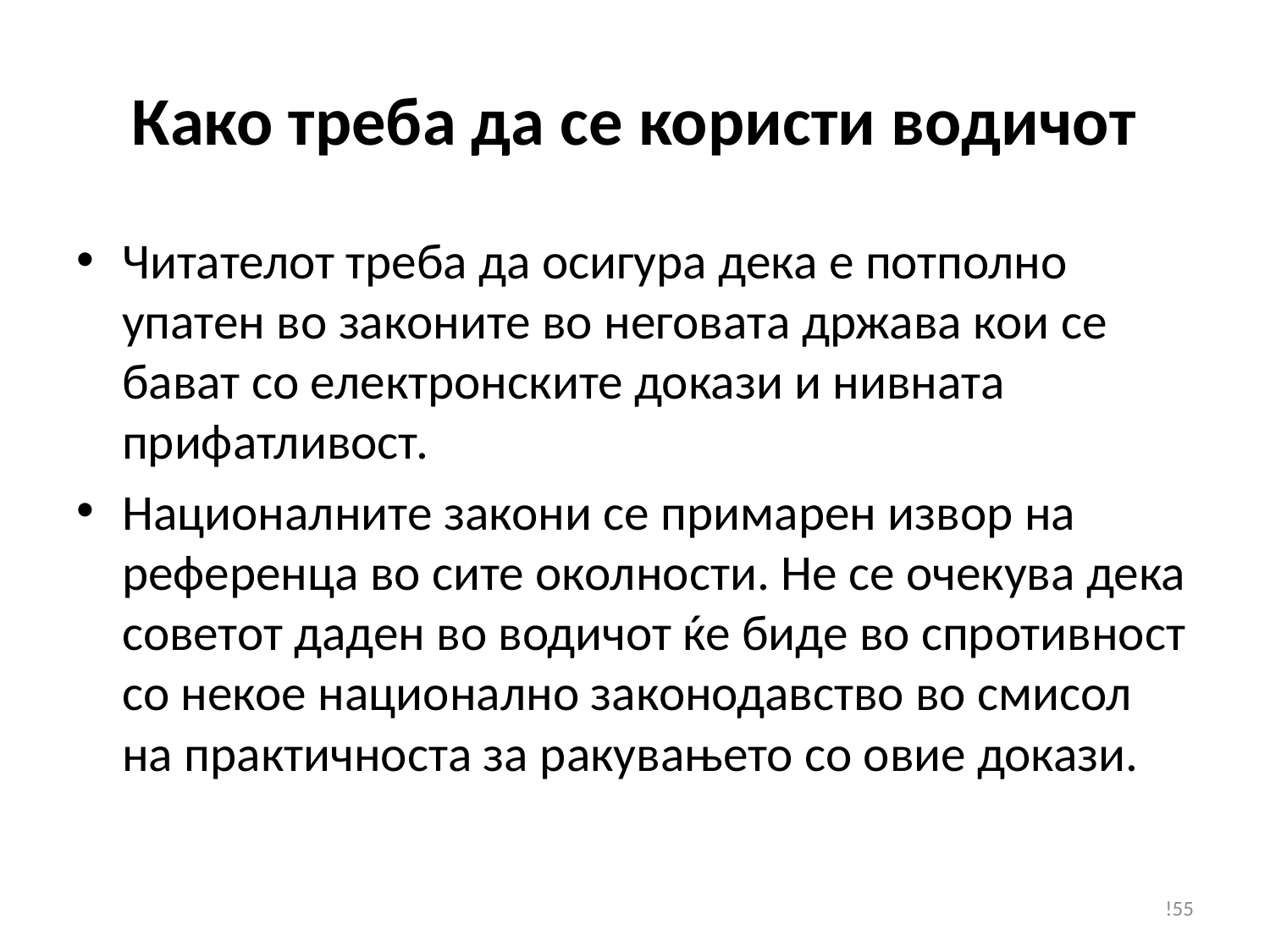

# Како треба да се користи водичот
Читателот треба да осигура дека е потполно упатен во законите во неговата држава кои се бават со електронските докази и нивната прифатливост.
Националните закони се примарен извор на референца во сите околности. Не се очекува дека советот даден во водичот ќе биде во спротивност со некое национално законодавство во смисол на практичноста за ракувањето со овие докази.
!55